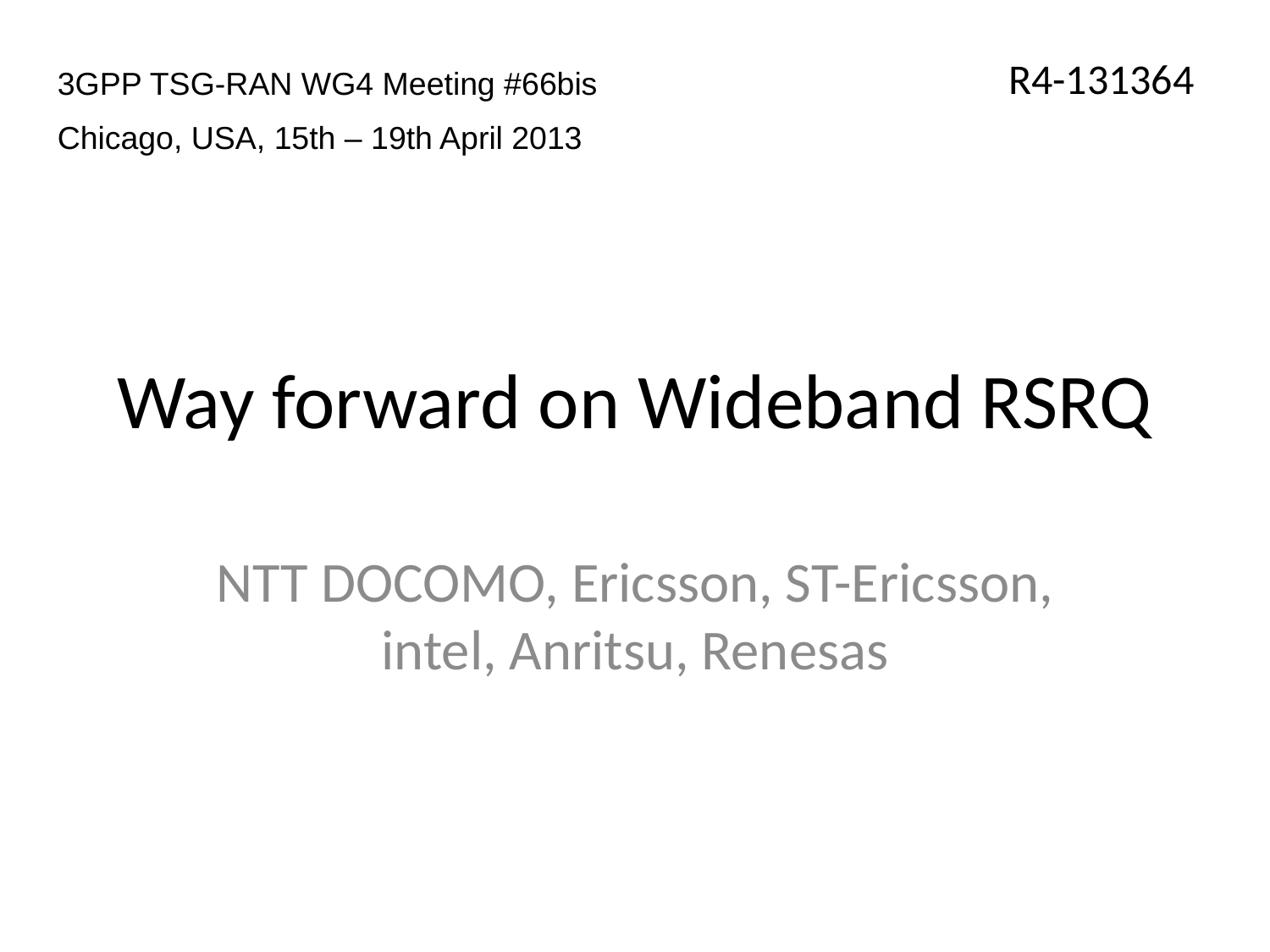

R4-131364
3GPP TSG-RAN WG4 Meeting #66bis
Chicago, USA, 15th – 19th April 2013
# Way forward on Wideband RSRQ
NTT DOCOMO, Ericsson, ST-Ericsson, intel, Anritsu, Renesas